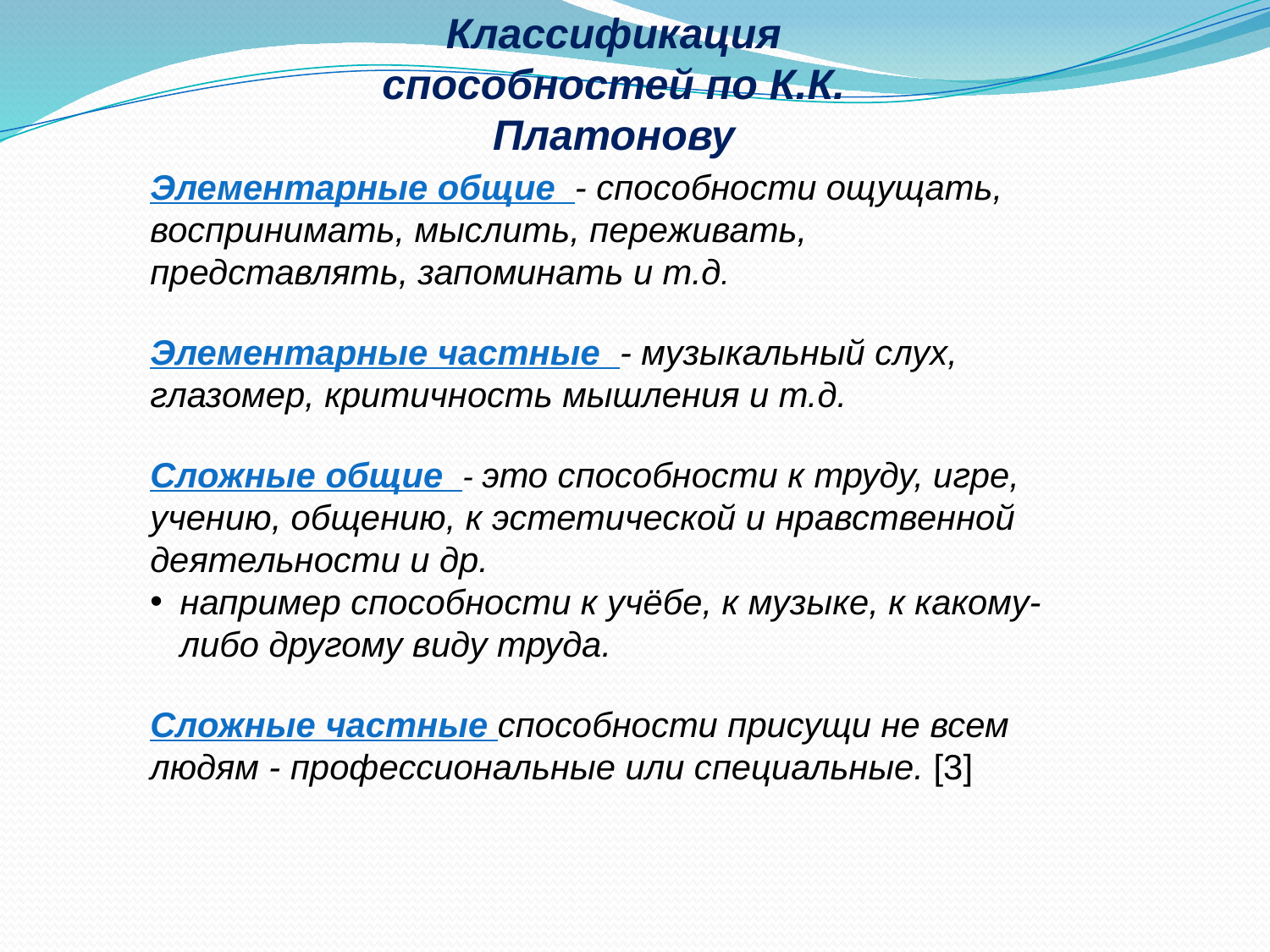

Классификация способностей по К.К. Платонову
Элементарные общие  - способности ощущать, воспринимать, мыслить, переживать, представлять, запоминать и т.д.

Элементарные частные  - музыкальный слух, глазомер, критичность мышления и т.д.
Сложные общие  - это способности к труду, игре, учению, общению, к эстетической и нравственной деятельности и др.
например способности к учёбе, к музыке, к какому-либо другому виду труда.
Сложные частные способности присущи не всем людям - профессиональные или специальные. [3]